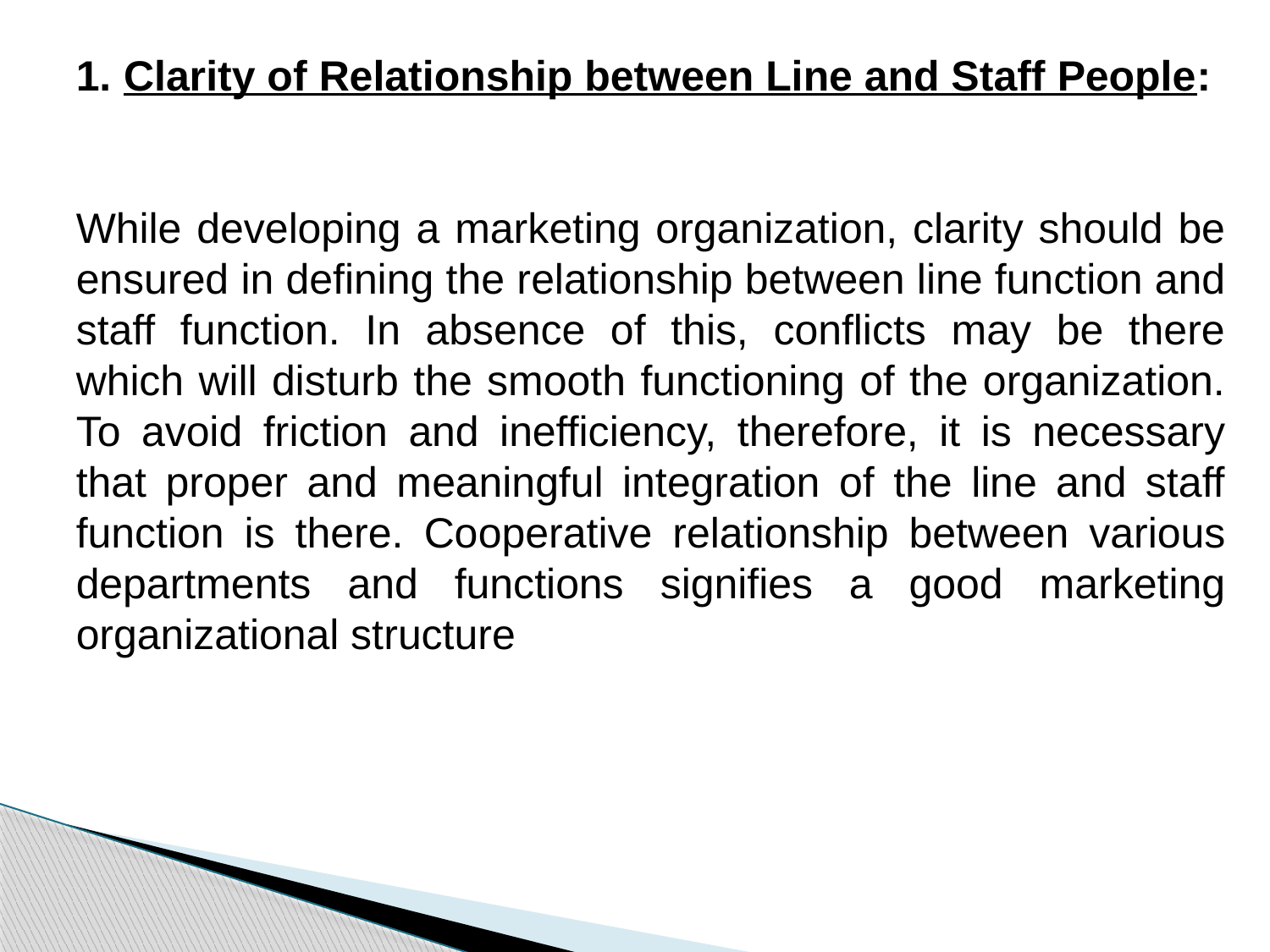

Clarity of Relationship between Line and Staff People:

While developing a marketing organization, clarity should be ensured in defining the relationship between line function and staff function. In absence of this, conflicts may be there which will disturb the smooth functioning of the organization. To avoid friction and inefficiency, therefore, it is necessary that proper and meaningful integration of the line and staff function is there. Co­operative relationship between various departments and functions signifies a good marketing organizational structure